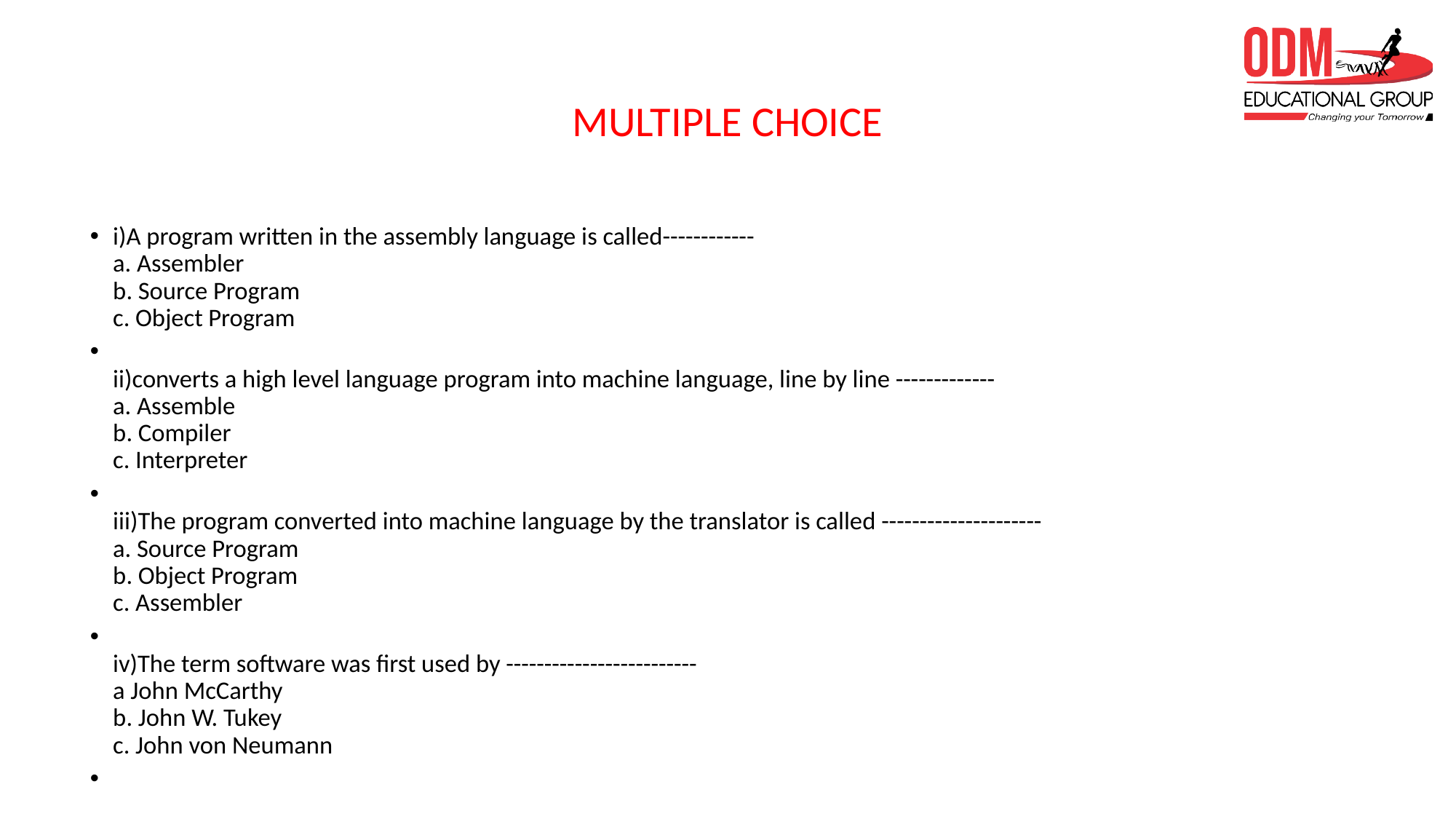

# MULTIPLE CHOICE
i)A program written in the assembly language is called------------
a. Assembler
b. Source Program
c. Object Program
ii)converts a high level language program into machine language, line by line -------------
a. Assemble
b. Compiler
c. Interpreter
iii)The program converted into machine language by the translator is called ---------------------
a. Source Program
b. Object Program
c. Assembler
iv)The term software was first used by -------------------------
a John McCarthy
b. John W. Tukey
c. John von Neumann​